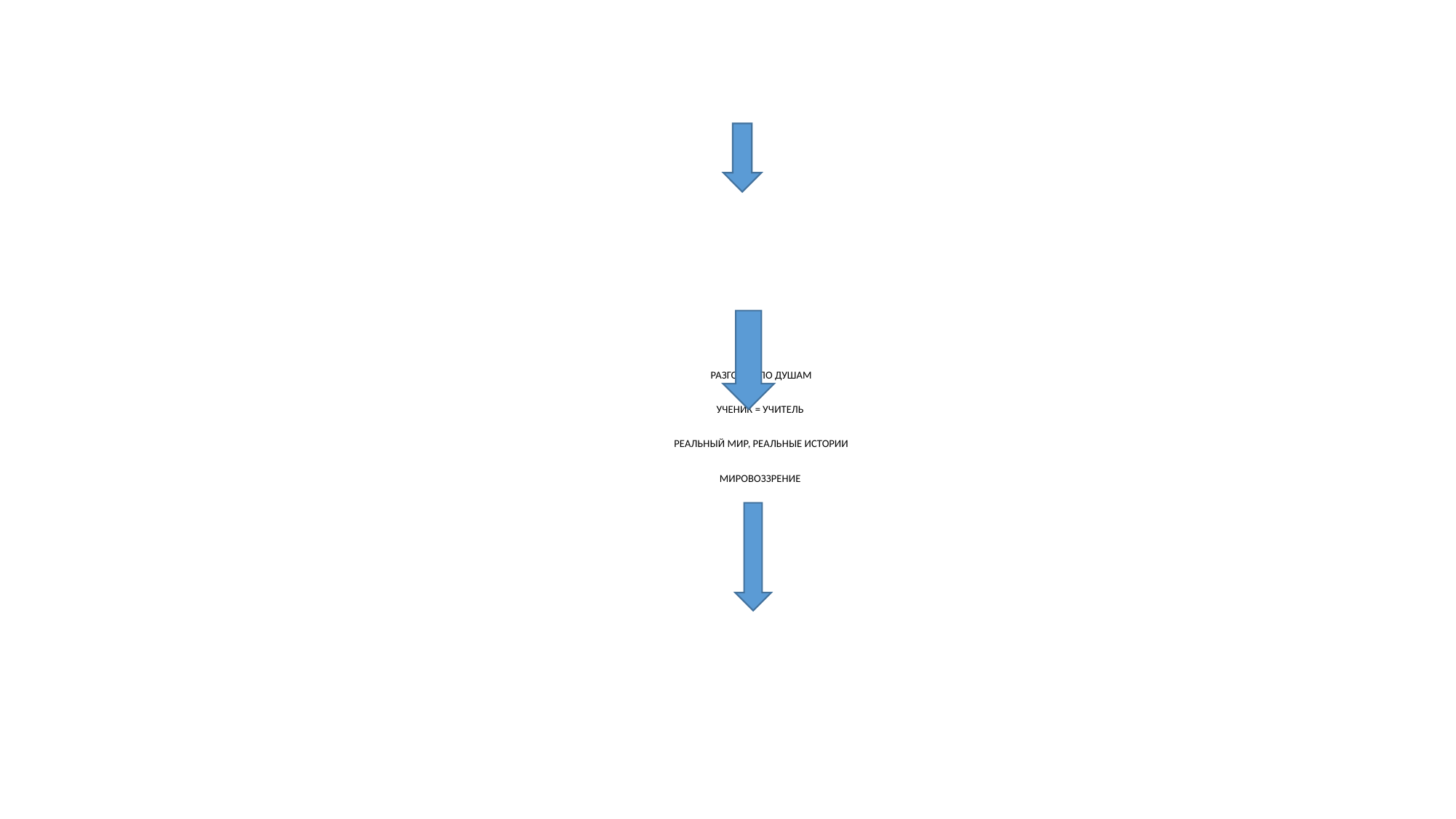

# РАЗГОВОР ПО ДУШАМ УЧЕНИК = УЧИТЕЛЬ РЕАЛЬНЫЙ МИР, РЕАЛЬНЫЕ ИСТОРИИ МИРОВОЗЗРЕНИЕ